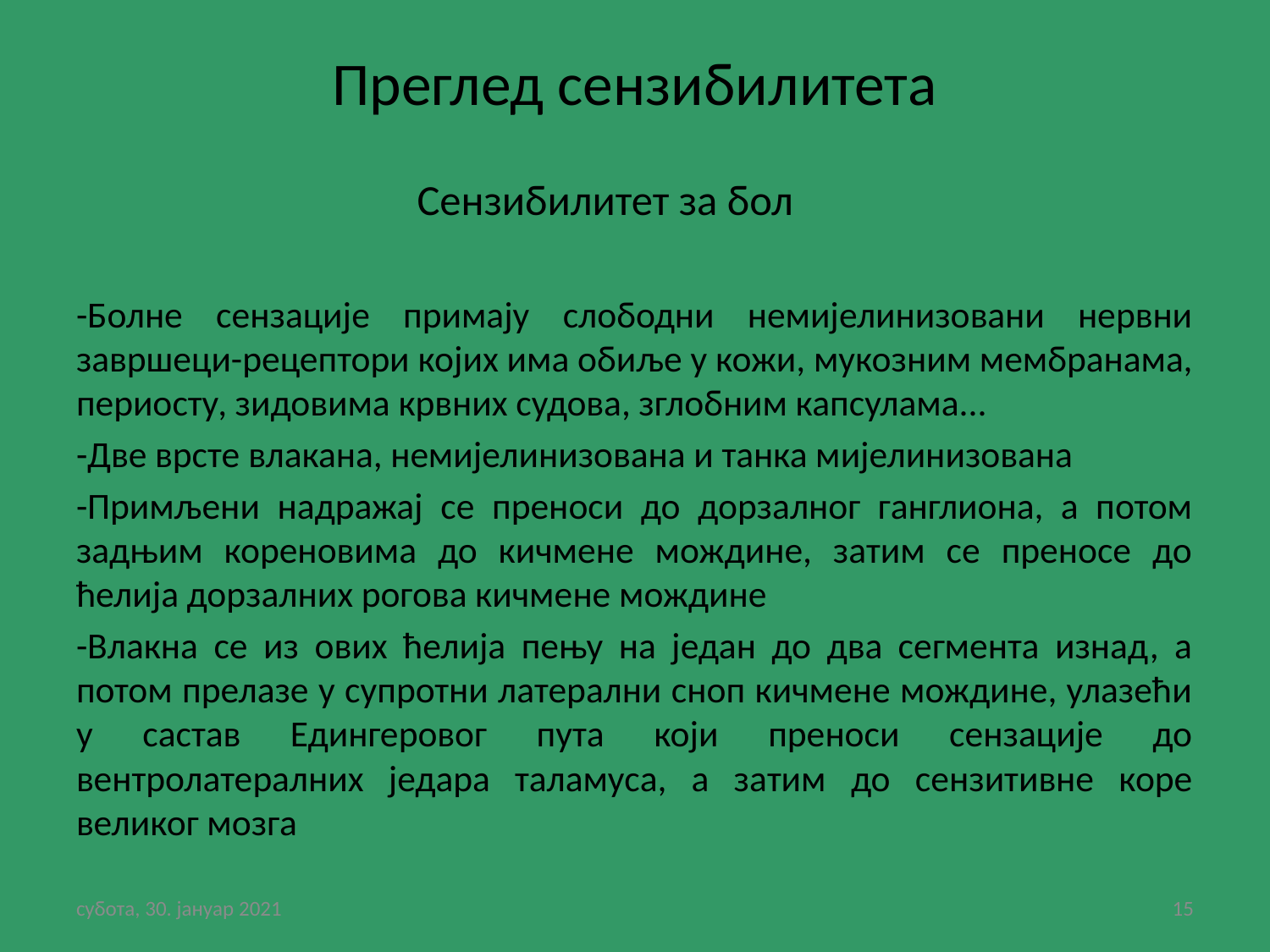

# Преглед сензибилитета
                                   Сензибилитет за бол

-Болне сензације примају слободни немијелинизовани нервни завршеци-рецептори којих има обиље у кожи, мукозним мембранама, периосту, зидовима крвних судова, зглобним капсулама...
-Две врсте влакана, немијелинизована и танка мијелинизована
-Примљени надражај се преноси до дорзалног ганглиона, а потом задњим кореновима до кичмене мождине, затим се преносе до ћелија дорзалних рогова кичмене мождине
-Влакна се из ових ћелија пењу на један до два сегмента изнад, а потом прелазе у супротни латерални сноп кичмене мождине, улазећи у састав Едингеровог пута који преноси сензације до вентролатералних једара таламуса, а затим до сензитивне коре великог мозга
субота, 30. јануар 2021
15